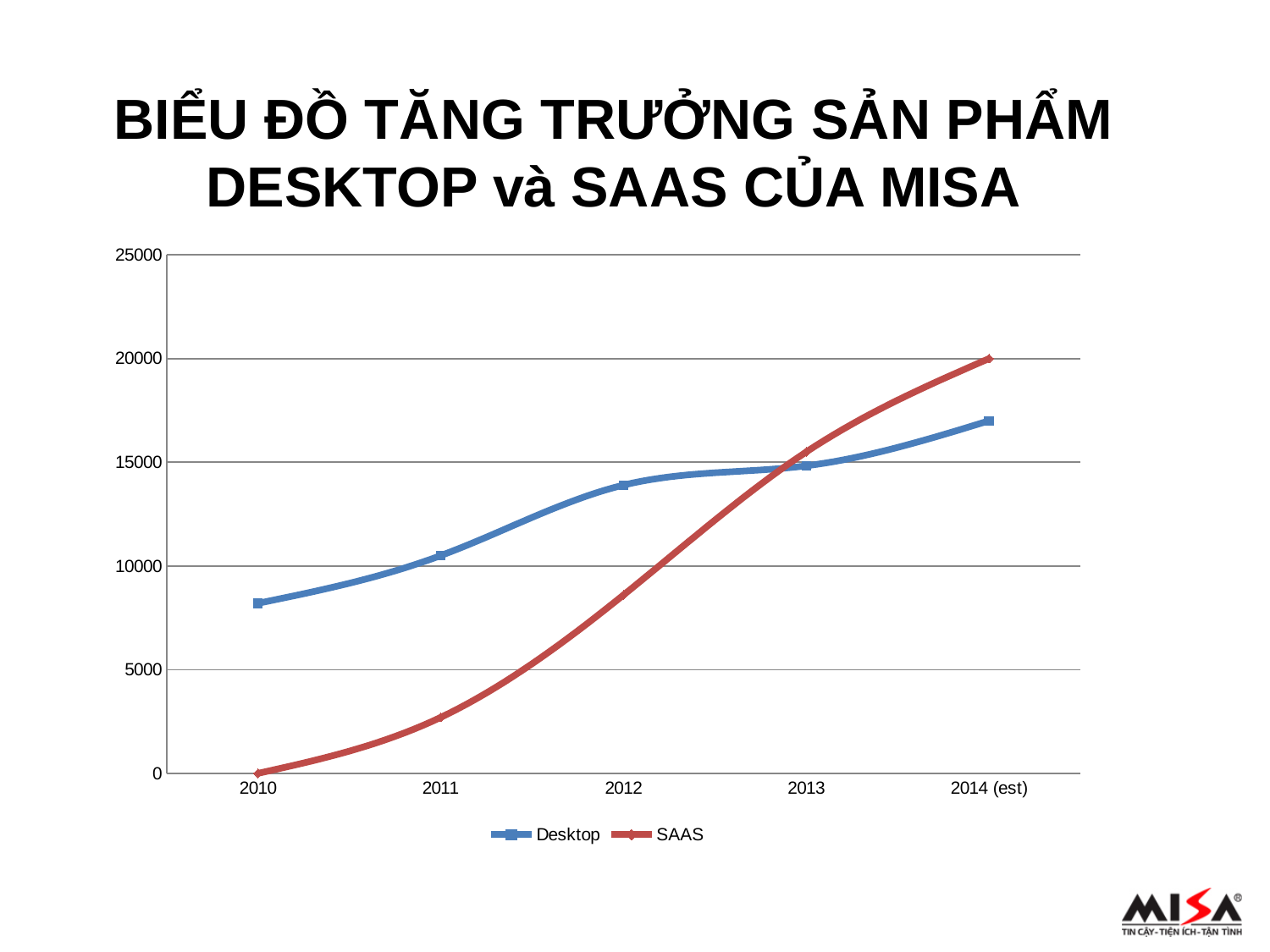

BIỂU ĐỒ TĂNG TRƯỞNG SẢN PHẨM DESKTOP và SAAS CỦA MISA

### Chart

| Category | Desktop | SAAS |
|---|---|---|
| 2010 | 8200.0 | 0.0 |
| 2011 | 10500.0 | 2700.0 |
| 2012 | 13900.0 | 8600.0 |
| 2013 | 14830.0 | 15500.0 |
| 2014 (est) | 17000.0 | 20000.0 |